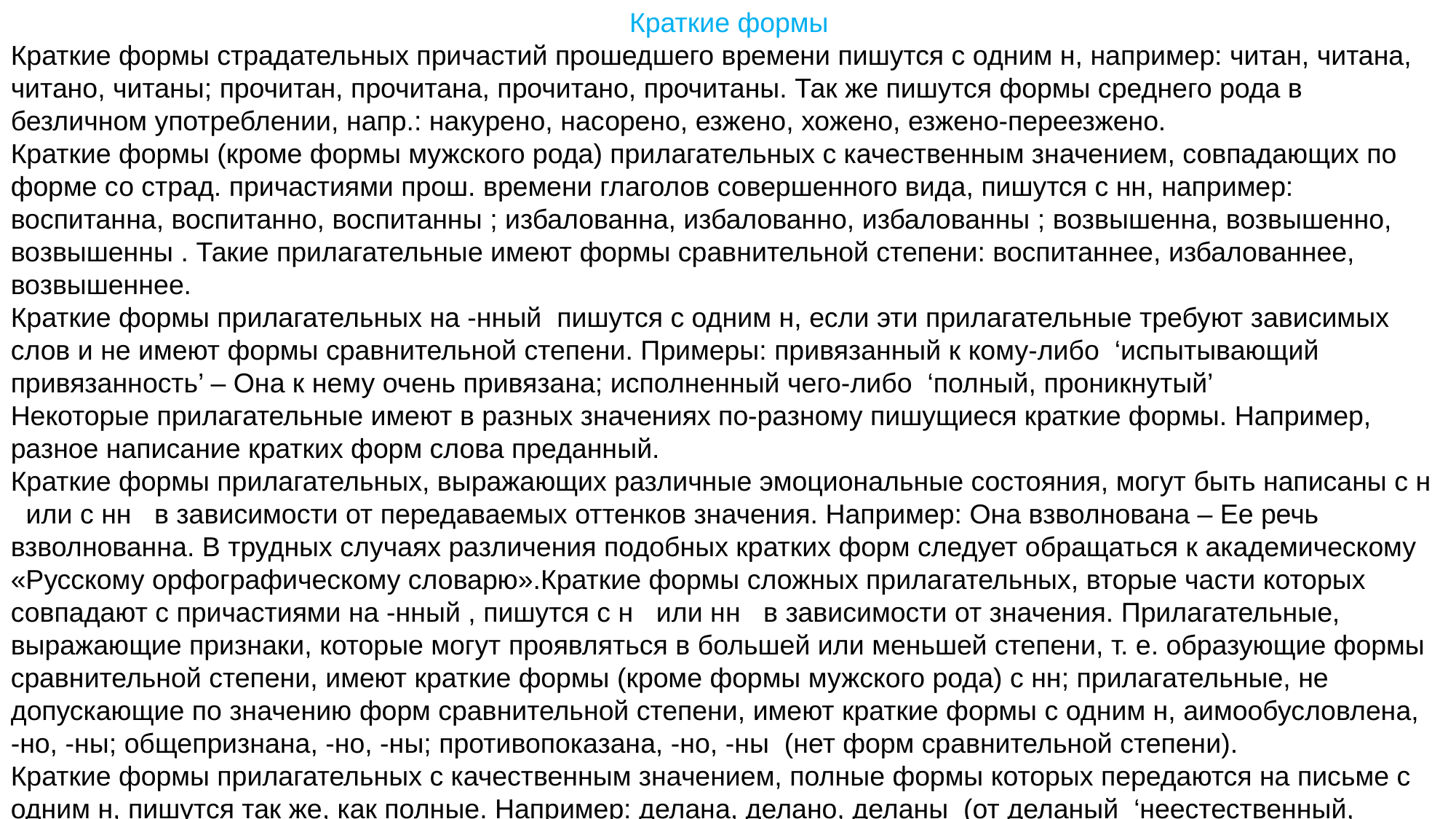

Краткие формы
Краткие формы страдательных причастий прошедшего времени пишутся с одним н, например: читан, читана, читано, читаны; прочитан, прочитана, прочитано, прочитаны. Так же пишутся формы среднего рода в безличном употреблении, напр.: накурено, насорено, езжено, хожено, езжено-переезжено.
Краткие формы (кроме формы мужского рода) прилагательных с качественным значением, совпадающих по форме со страд. причастиями прош. времени глаголов совершенного вида, пишутся с нн, например: воспитанна, воспитанно, воспитанны ; избалованна, избалованно, избалованны ; возвышенна, возвышенно, возвышенны . Такие прилагательные имеют формы сравнительной степени: воспитаннее, избалованнее, возвышеннее.
Краткие формы прилагательных на -нный  пишутся с одним н, если эти прилагательные требуют зависимых слов и не имеют формы сравнительной степени. Примеры: привязанный к кому-либо  ‘испытывающий привязанность’ – Она к нему очень привязана; исполненный чего-либо  ‘полный, проникнутый’
Некоторые прилагательные имеют в разных значениях по-разному пишущиеся краткие формы. Например, разное написание кратких форм слова преданный.
Краткие формы прилагательных, выражающих различные эмоциональные состояния, могут быть написаны с н   или с нн   в зависимости от передаваемых оттенков значения. Например: Она взволнована – Ее речь взволнованна. В трудных случаях различения подобных кратких форм следует обращаться к академическому «Русскому орфографическому словарю».Краткие формы сложных прилагательных, вторые части которых совпадают с причастиями на -нный , пишутся с н   или нн   в зависимости от значения. Прилагательные, выражающие признаки, которые могут проявляться в большей или меньшей степени, т. е. образующие формы сравнительной степени, имеют краткие формы (кроме формы мужского рода) с нн; прилагательные, не допускающие по значению форм сравнительной степени, имеют краткие формы с одним н, аимообусловлена, -но, -ны; общепризнана, -но, -ны; противопоказана, -но, -ны  (нет форм сравнительной степени).
Краткие формы прилагательных с качественным значением, полные формы которых передаются на письме с одним н, пишутся так же, как полные. Например: делана, делано, деланы  (от деланый  ‘неестественный, принуждённый’); путана, путано, путаны  (от путаный  ‘нелогичный, сбивающий с толку’); учёна, учёно, учёны  (от учёный  ‘основательно знающий что-либо)